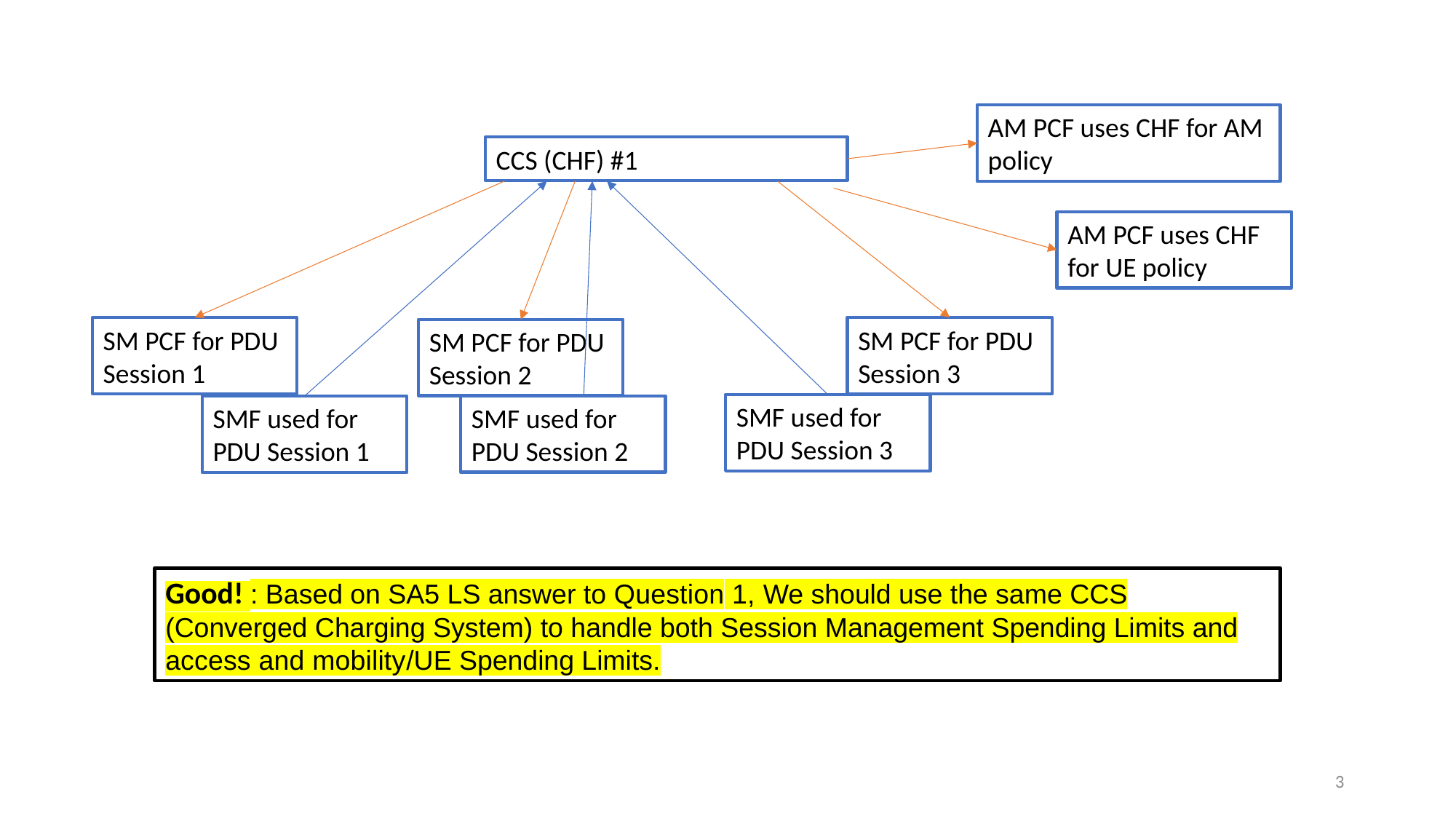

AM PCF uses CHF for AM policy
CCS (CHF) #1
AM PCF uses CHF for UE policy
SM PCF for PDU Session 3
SM PCF for PDU Session 1
SM PCF for PDU Session 2
SMF used for PDU Session 3
SMF used for PDU Session 2
SMF used for PDU Session 1
Good! : Based on SA5 LS answer to Question 1, We should use the same CCS (Converged Charging System) to handle both Session Management Spending Limits and access and mobility/UE Spending Limits.
3